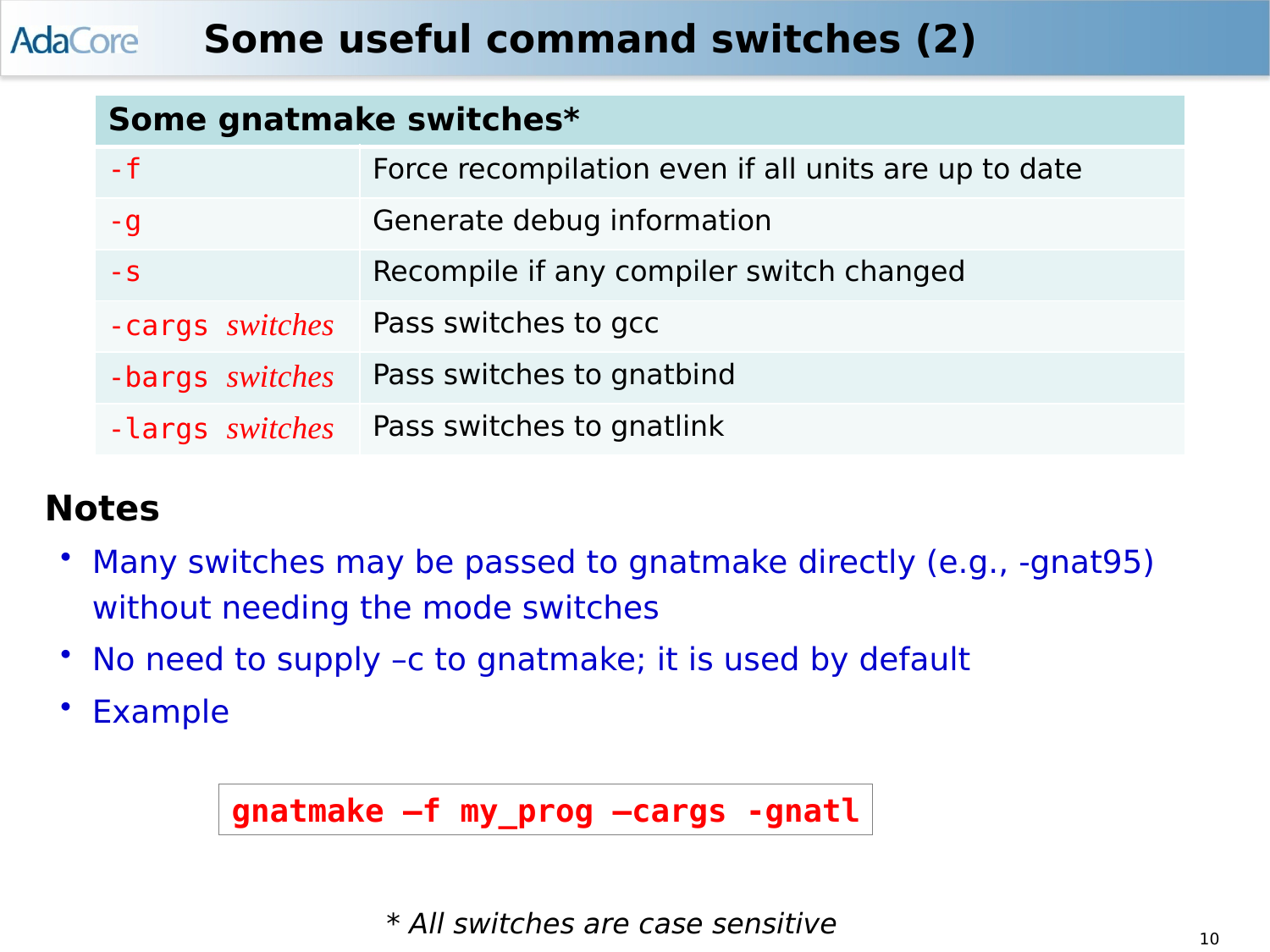

# Some useful command switches (2)

Notes
Many switches may be passed to gnatmake directly (e.g., -gnat95) without needing the mode switches
No need to supply –c to gnatmake; it is used by default
Example

| Some gnatmake switches\* |  |
| --- | --- |
| -f | Force recompilation even if all units are up to date |
| -g | Generate debug information |
| -s | Recompile if any compiler switch changed |
| -cargs switches | Pass switches to gcc |
| -bargs switches | Pass switches to gnatbind |
| -largs switches | Pass switches to gnatlink |
gnatmake –f my_prog –cargs -gnatl
* All switches are case sensitive